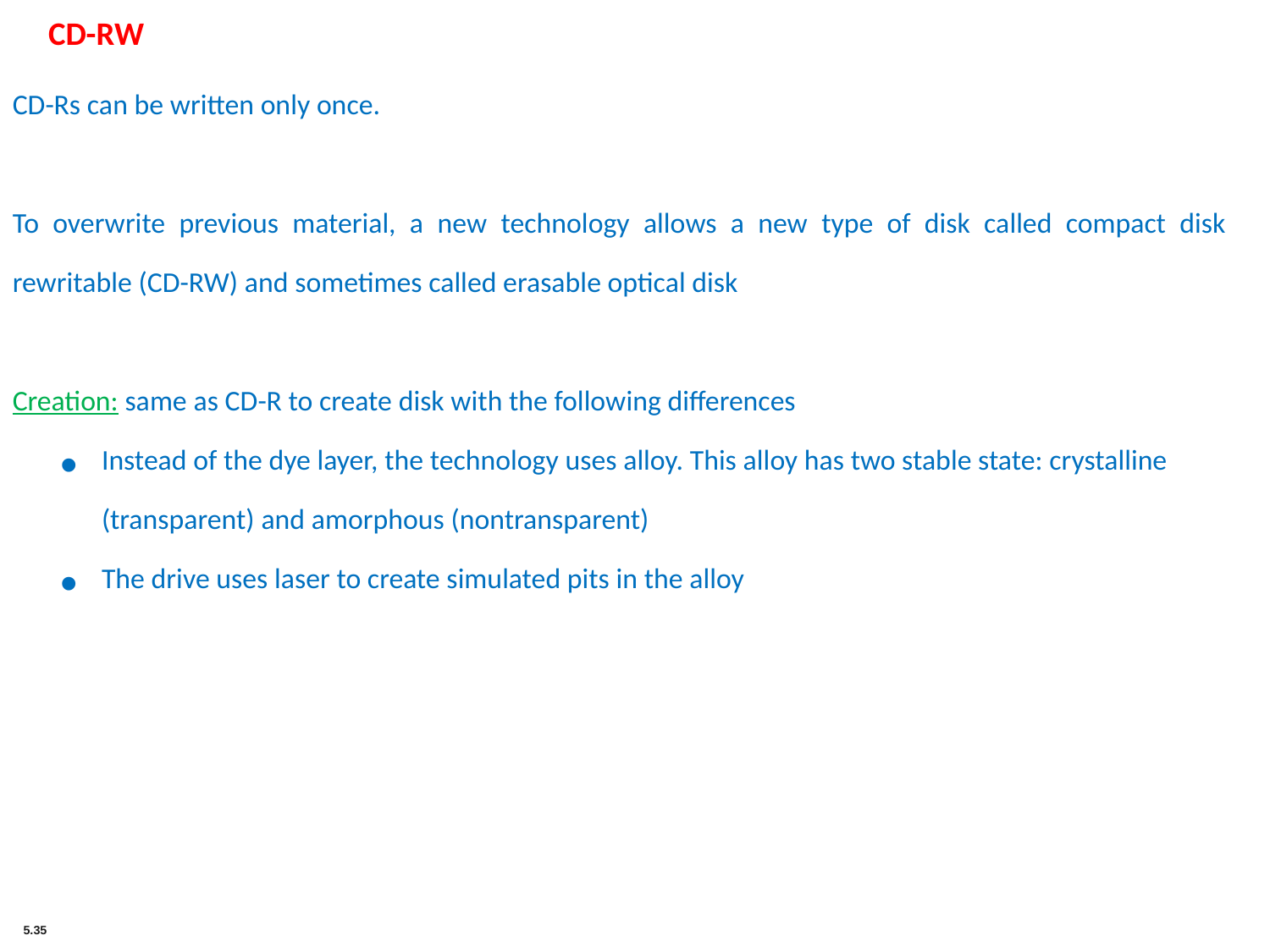

CD-RW
CD-Rs can be written only once.

To overwrite previous material, a new technology allows a new type of disk called compact disk rewritable (CD-RW) and sometimes called erasable optical disk

Creation: same as CD-R to create disk with the following differences
Instead of the dye layer, the technology uses alloy. This alloy has two stable state: crystalline (transparent) and amorphous (nontransparent)
The drive uses laser to create simulated pits in the alloy
5.35